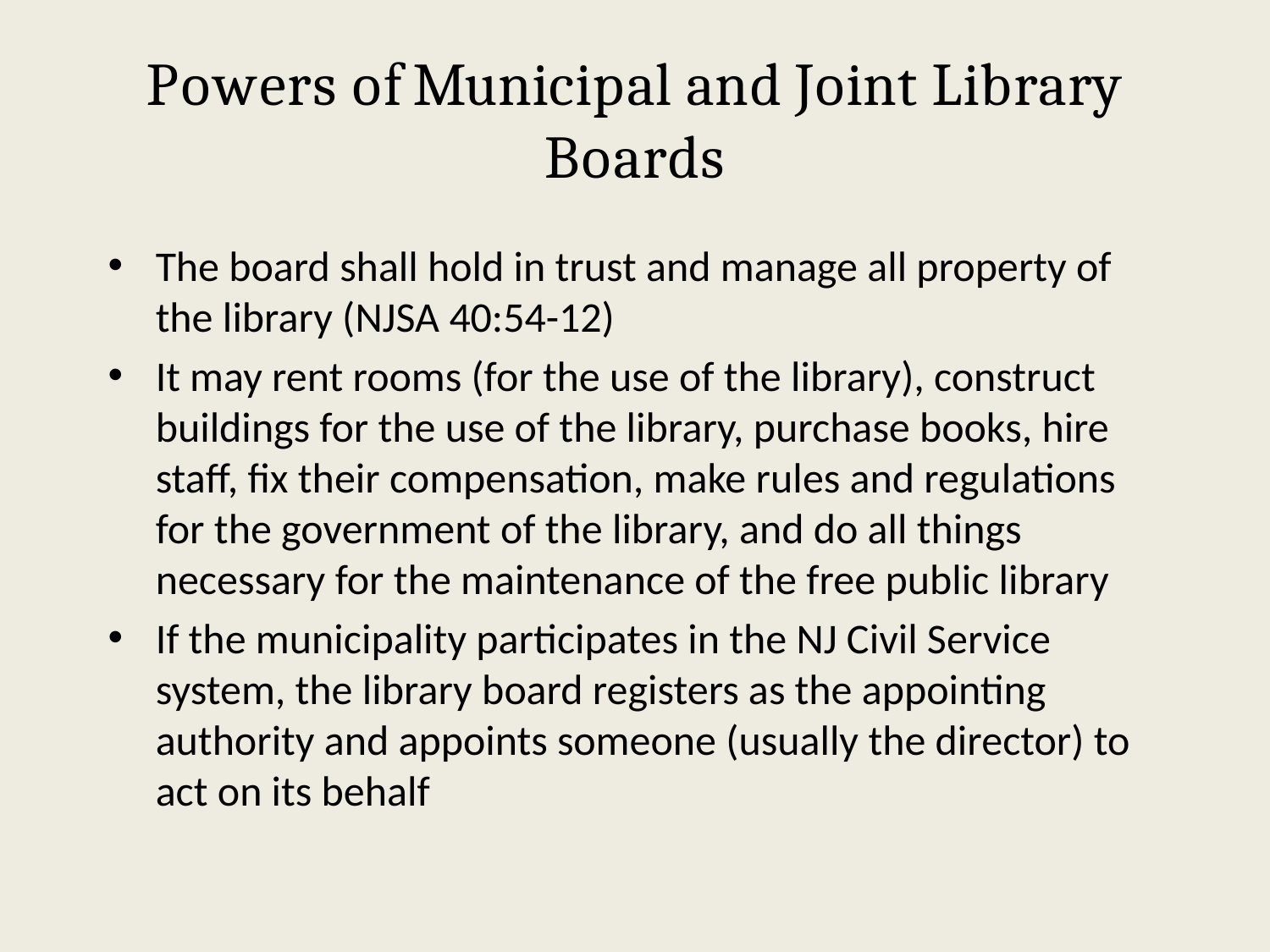

# Powers of Municipal and Joint Library Boards
The board shall hold in trust and manage all property of the library (NJSA 40:54-12)
It may rent rooms (for the use of the library), construct buildings for the use of the library, purchase books, hire staff, fix their compensation, make rules and regulations for the government of the library, and do all things necessary for the maintenance of the free public library
If the municipality participates in the NJ Civil Service system, the library board registers as the appointing authority and appoints someone (usually the director) to act on its behalf